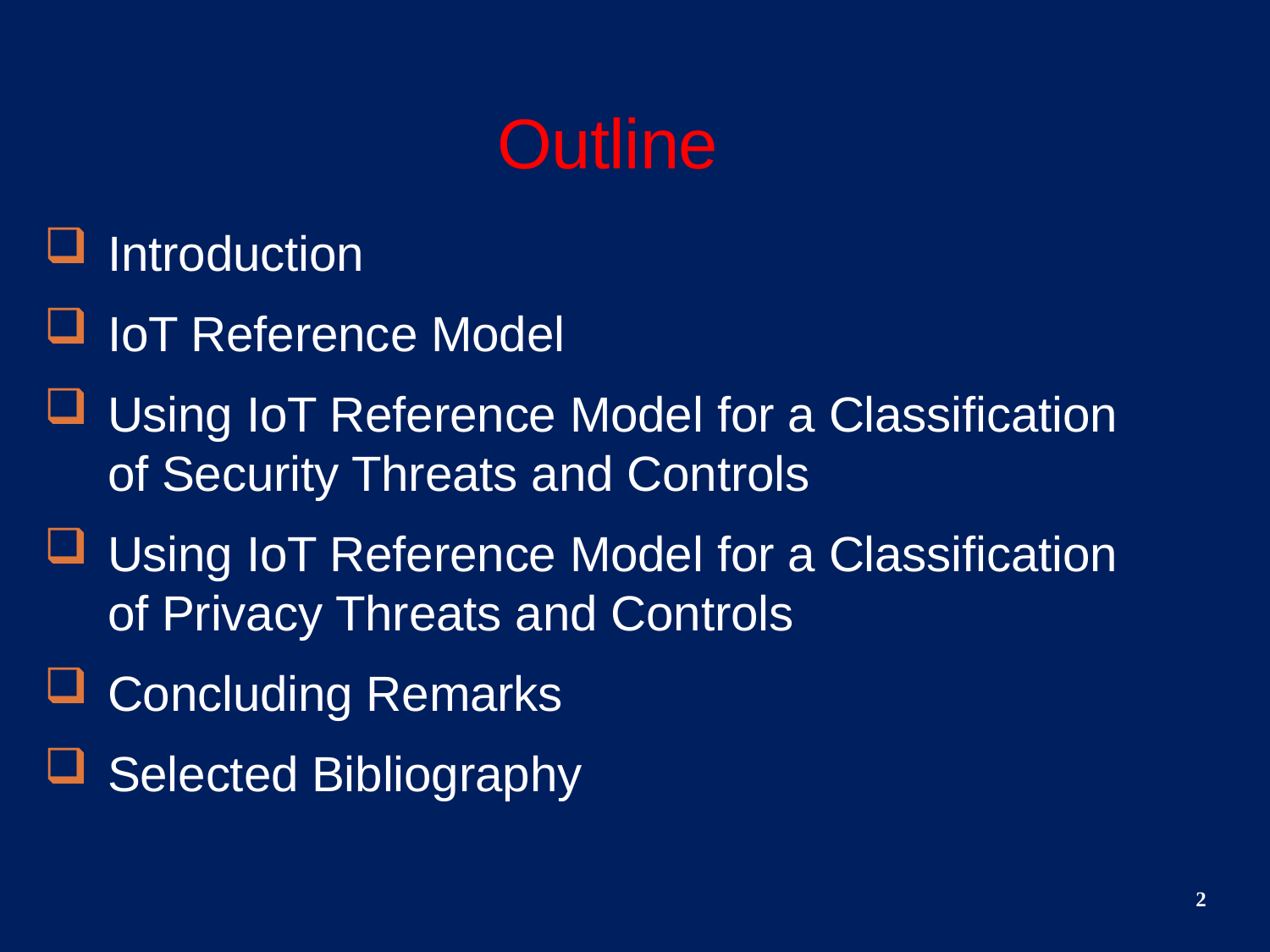

Outline
Introduction
IoT Reference Model
Using IoT Reference Model for a Classification of Security Threats and Controls
Using IoT Reference Model for a Classification of Privacy Threats and Controls
Concluding Remarks
Selected Bibliography
2